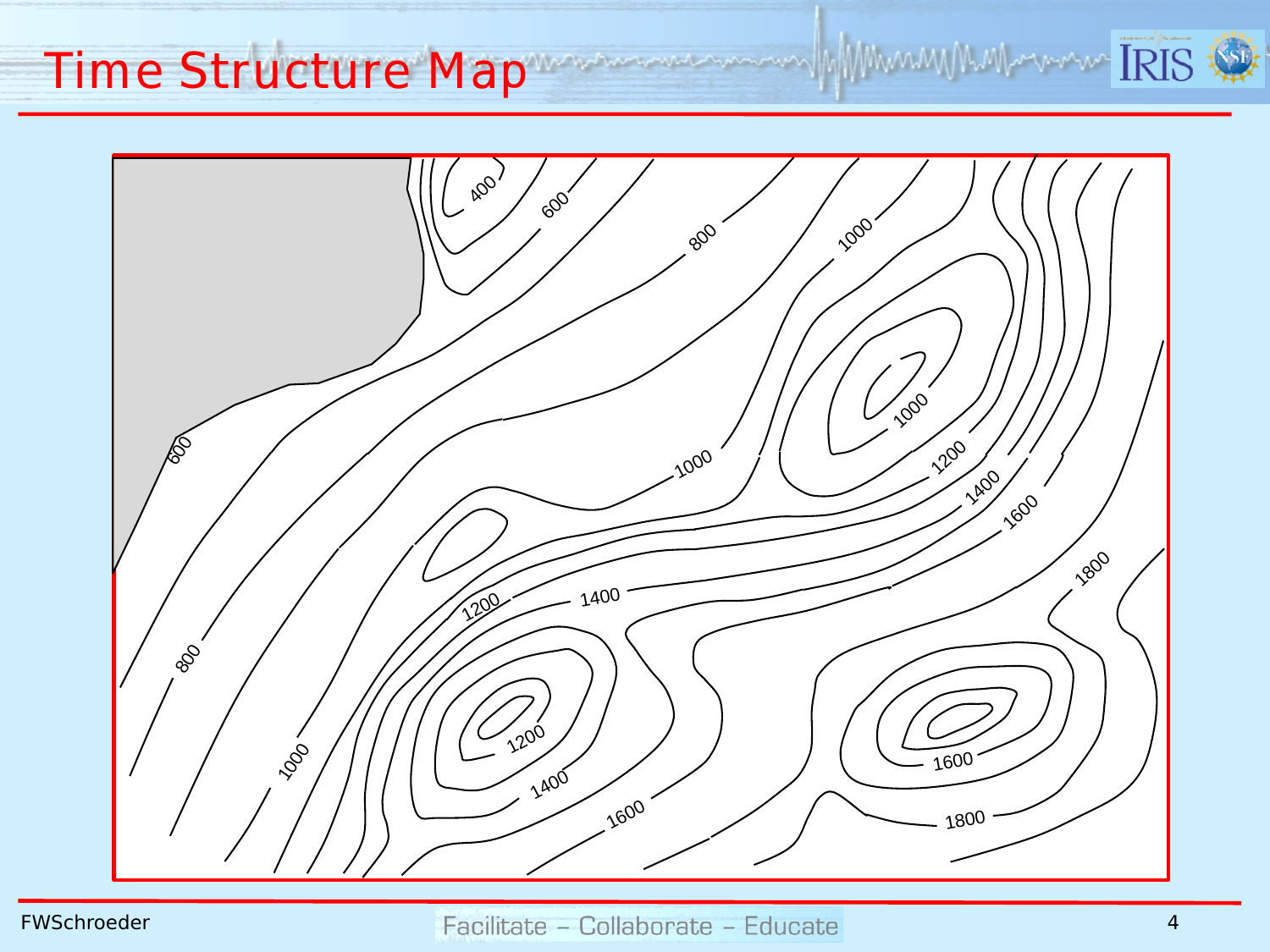

# Time Structure Map

400
600
1000
800

1000

600
1200
1000

1400

1600

1800
1400

1200

800

1200
1600
1000
1400

1600
1800